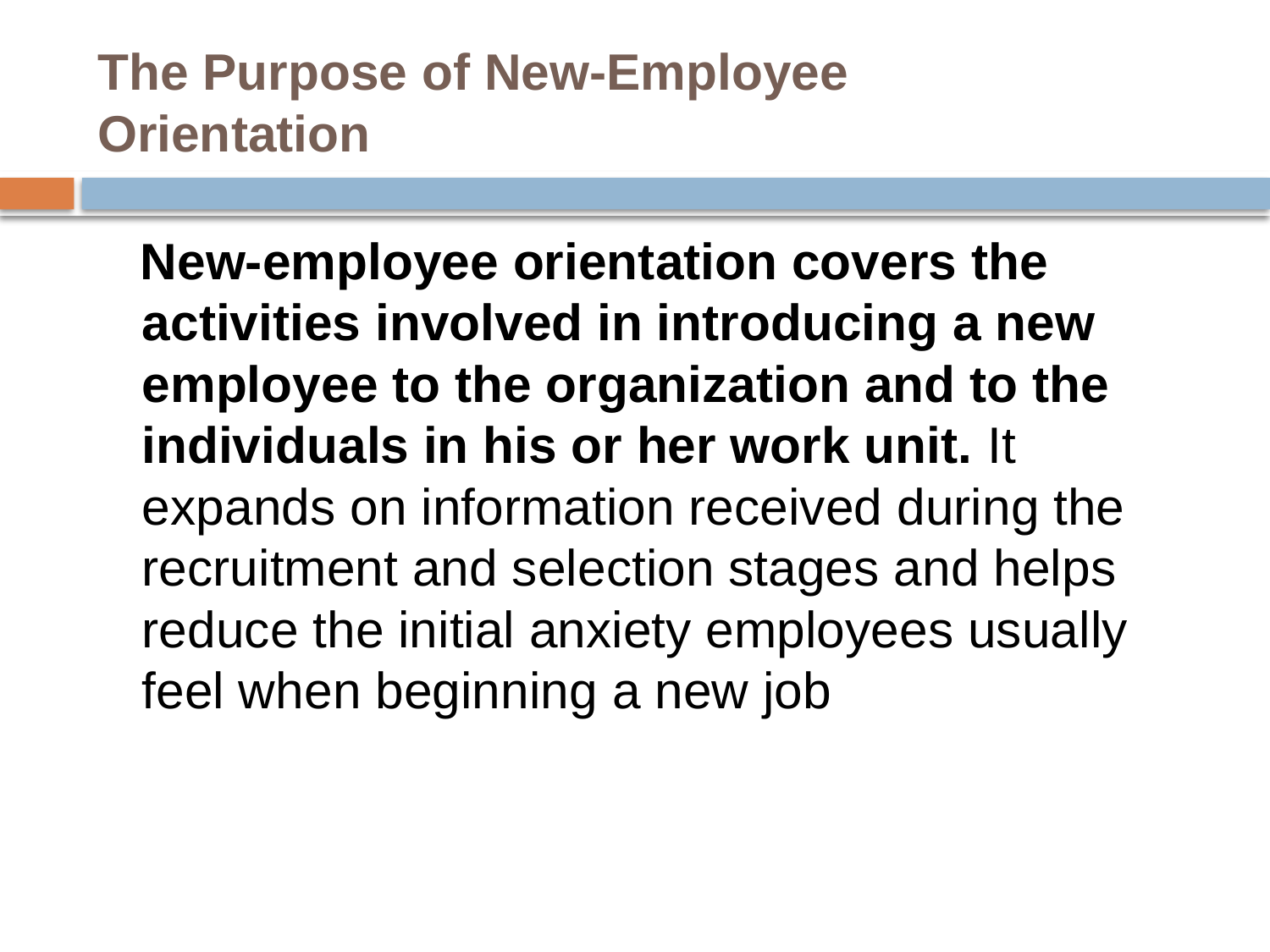

# The Purpose of New-Employee Orientation
   New-employee orientation covers the activities involved in introducing a new employee to the organization and to the individuals in his or her work unit. It expands on information received during the recruitment and selection stages and helps reduce the initial anxiety employees usually feel when beginning a new job